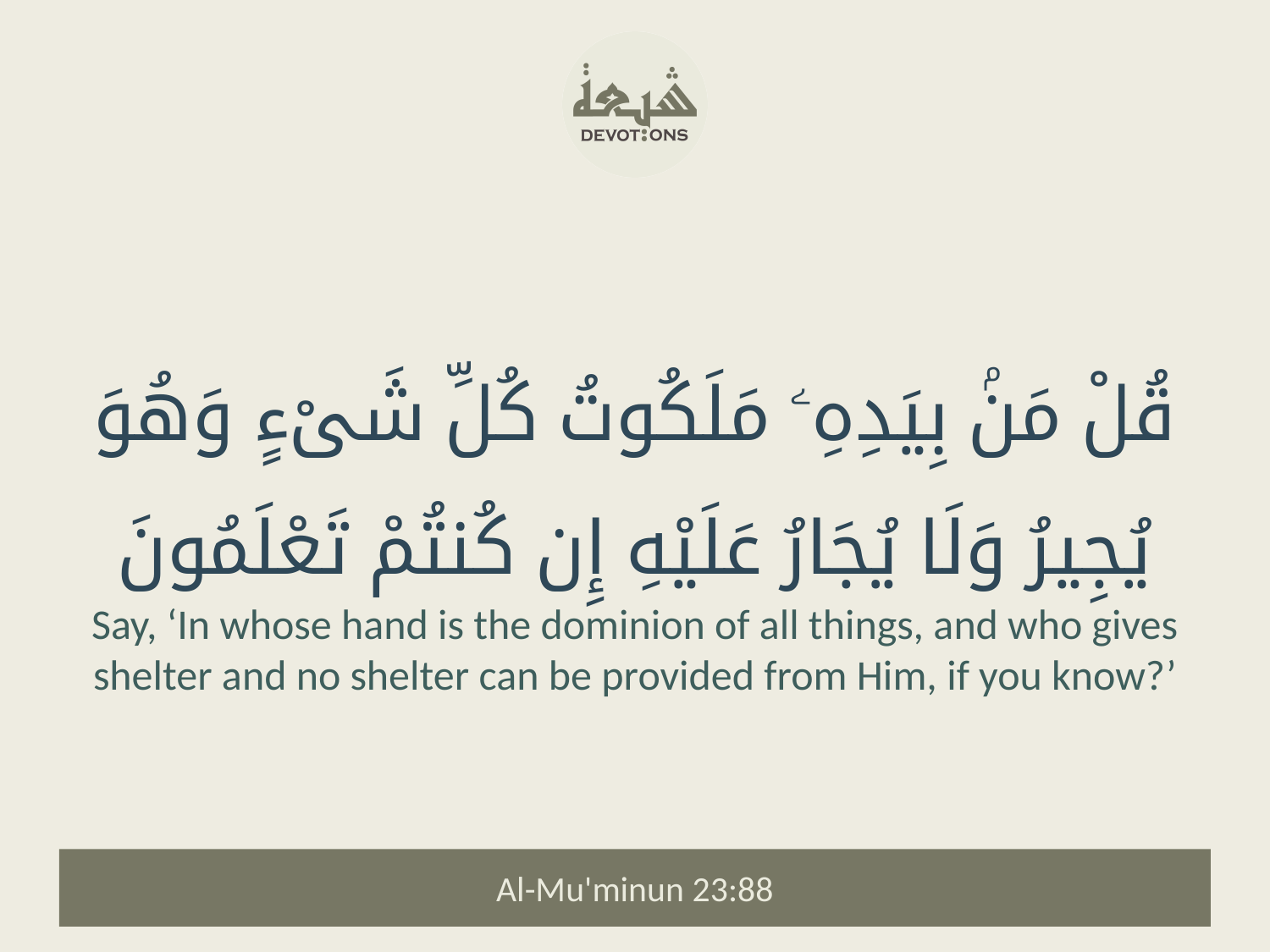

قُلْ مَنۢ بِيَدِهِۦ مَلَكُوتُ كُلِّ شَىْءٍ وَهُوَ يُجِيرُ وَلَا يُجَارُ عَلَيْهِ إِن كُنتُمْ تَعْلَمُونَ
Say, ‘In whose hand is the dominion of all things, and who gives shelter and no shelter can be provided from Him, if you know?’
Al-Mu'minun 23:88